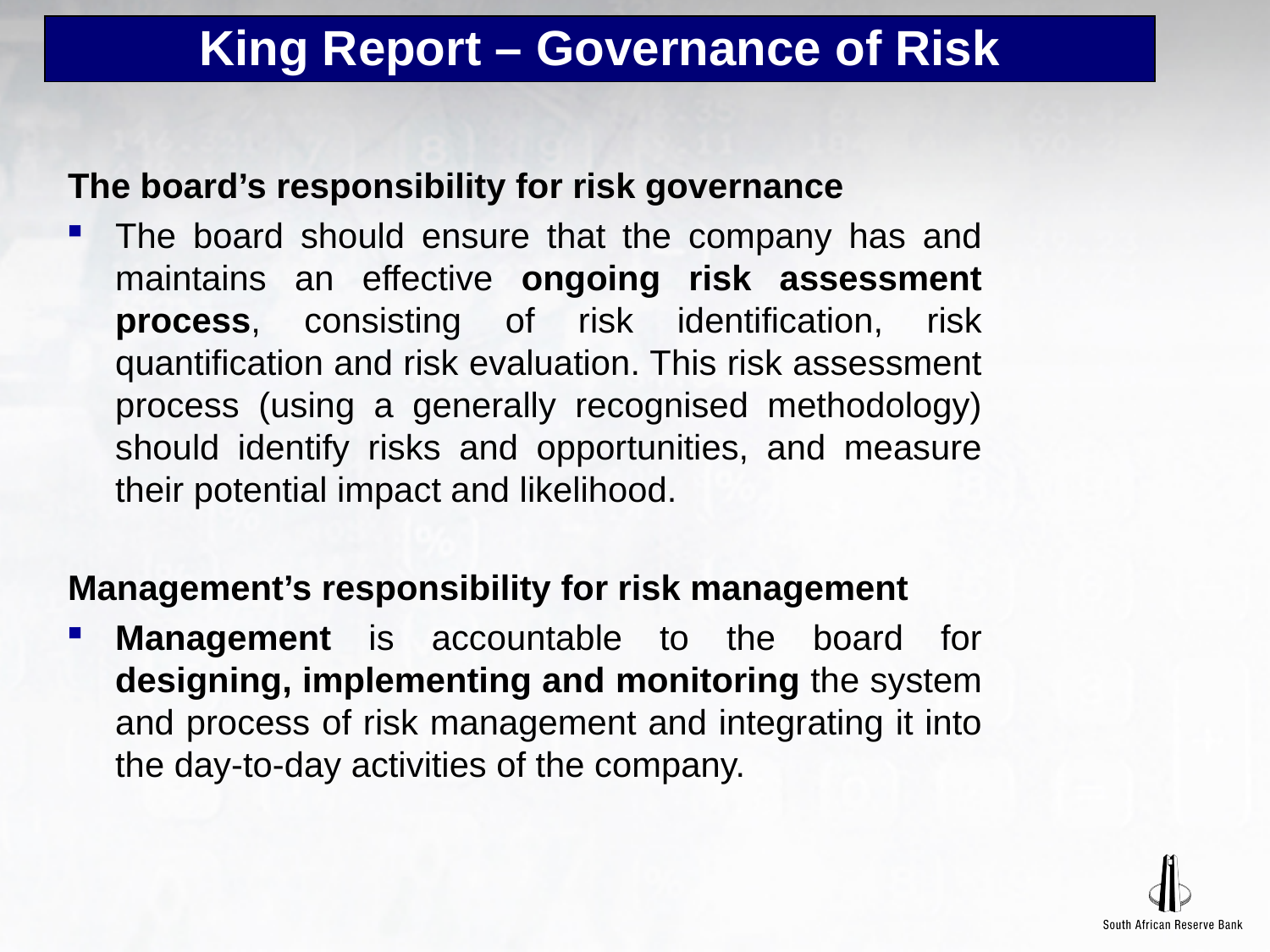

# King Report – Governance of Risk

The board’s responsibility for risk governance
The board should ensure that the company has and maintains an effective ongoing risk assessment process, consisting of risk identification, risk quantification and risk evaluation. This risk assessment process (using a generally recognised methodology) should identify risks and opportunities, and measure their potential impact and likelihood.

Management’s responsibility for risk management
Management is accountable to the board for designing, implementing and monitoring the system and process of risk management and integrating it into the day-to-day activities of the company.